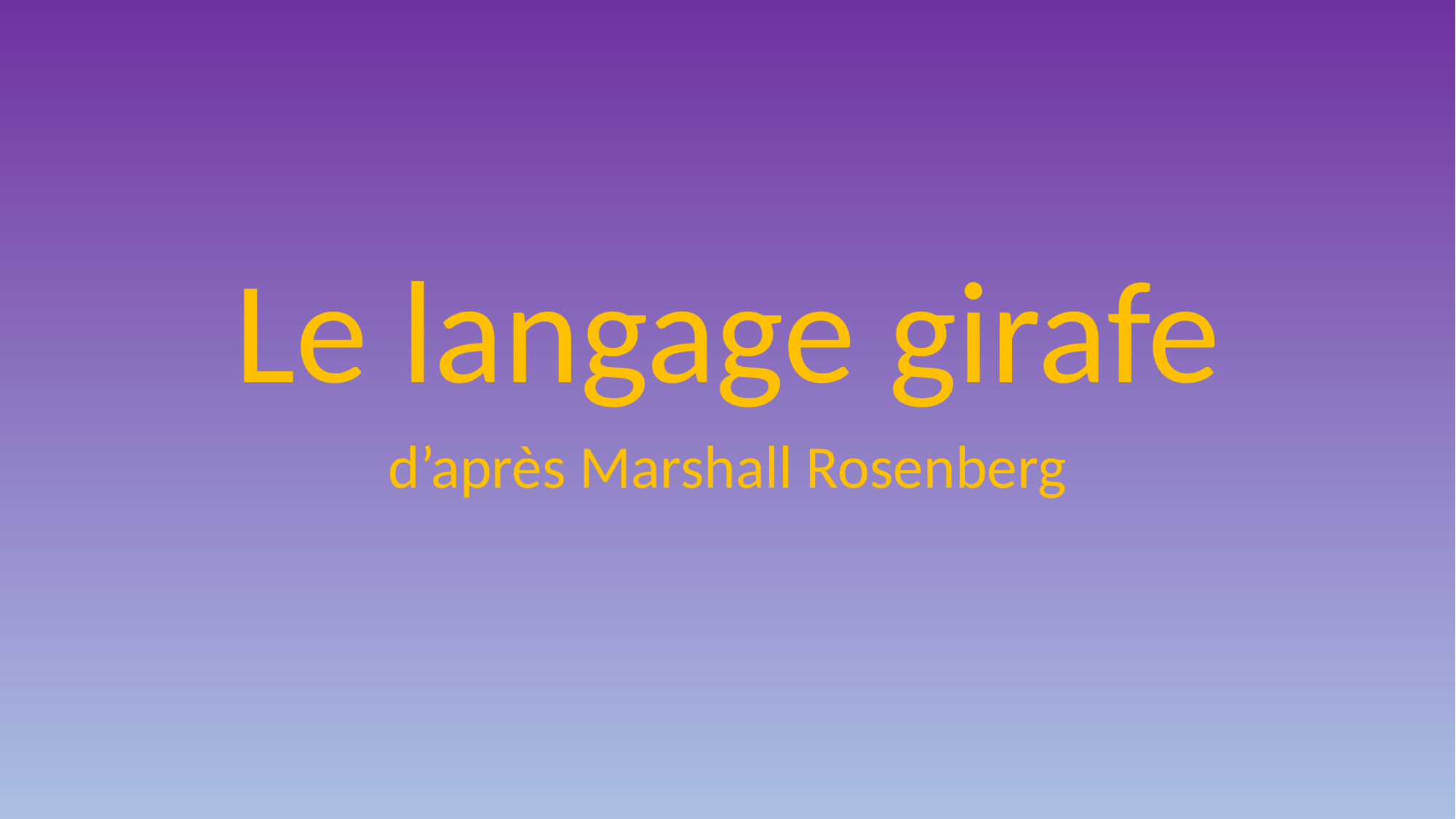

# Le langage girafe
d’après Marshall Rosenberg